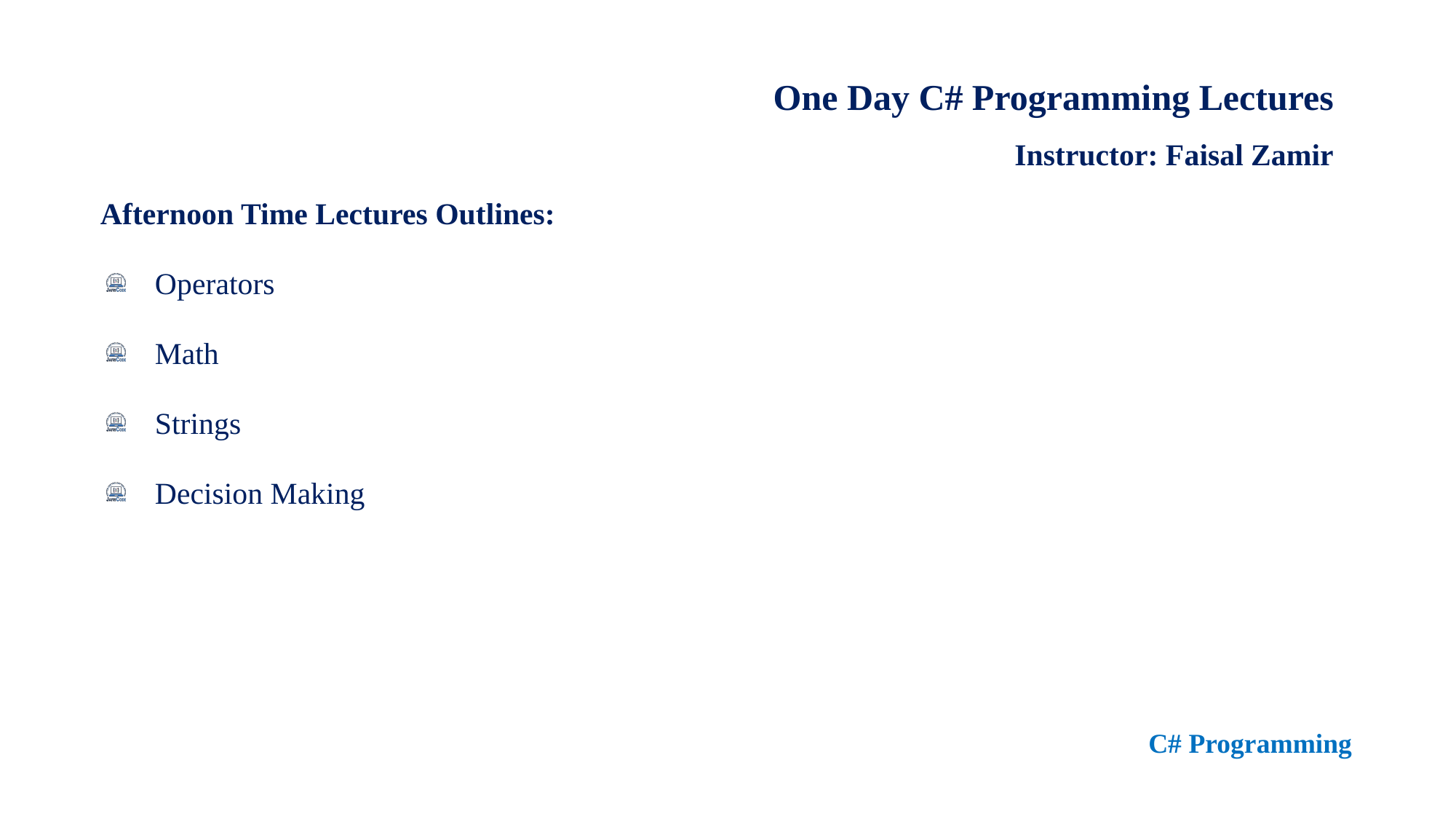

One Day C# Programming Lectures
Instructor: Faisal Zamir
Afternoon Time Lectures Outlines:
Operators
Math
Strings
Decision Making
C# Programming